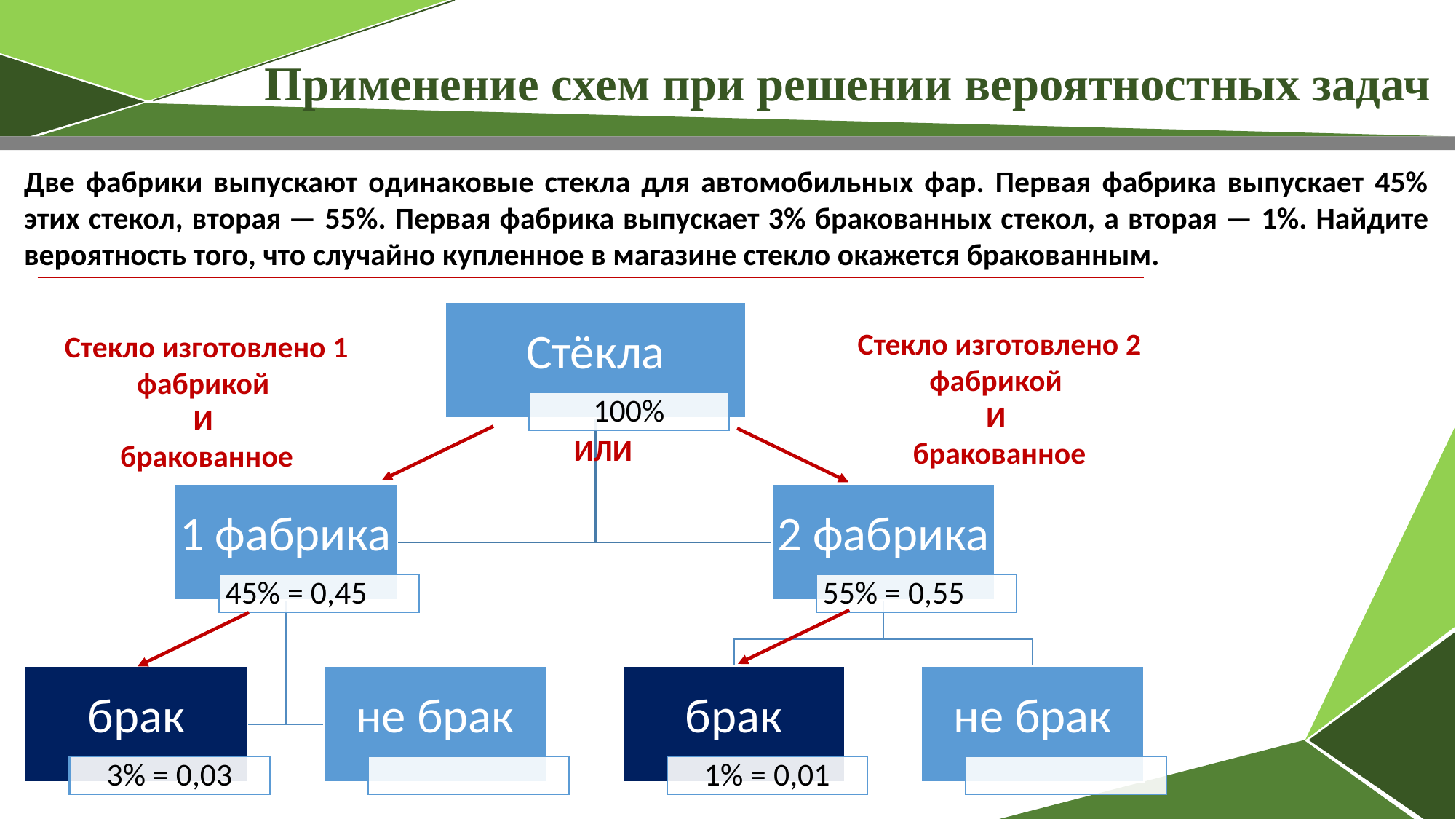

Применение схем при решении вероятностных задач

Две фабрики выпускают одинаковые стекла для автомобильных фар. Первая фабрика выпускает 45% этих стекол, вторая — 55%. Первая фабрика выпускает 3% бракованных стекол, а вторая — 1%. Найдите вероятность того, что случайно купленное в магазине стекло окажется бракованным.
Стёкла
100%
1 фабрика
45% = 0,45
брак
3% = 0,03
не брак

2 фабрика
55% = 0,55
брак
1% = 0,01
не брак

Стекло изготовлено 2 фабрикой
И
бракованное
Стекло изготовлено 1 фабрикой
И
бракованное
ИЛИ